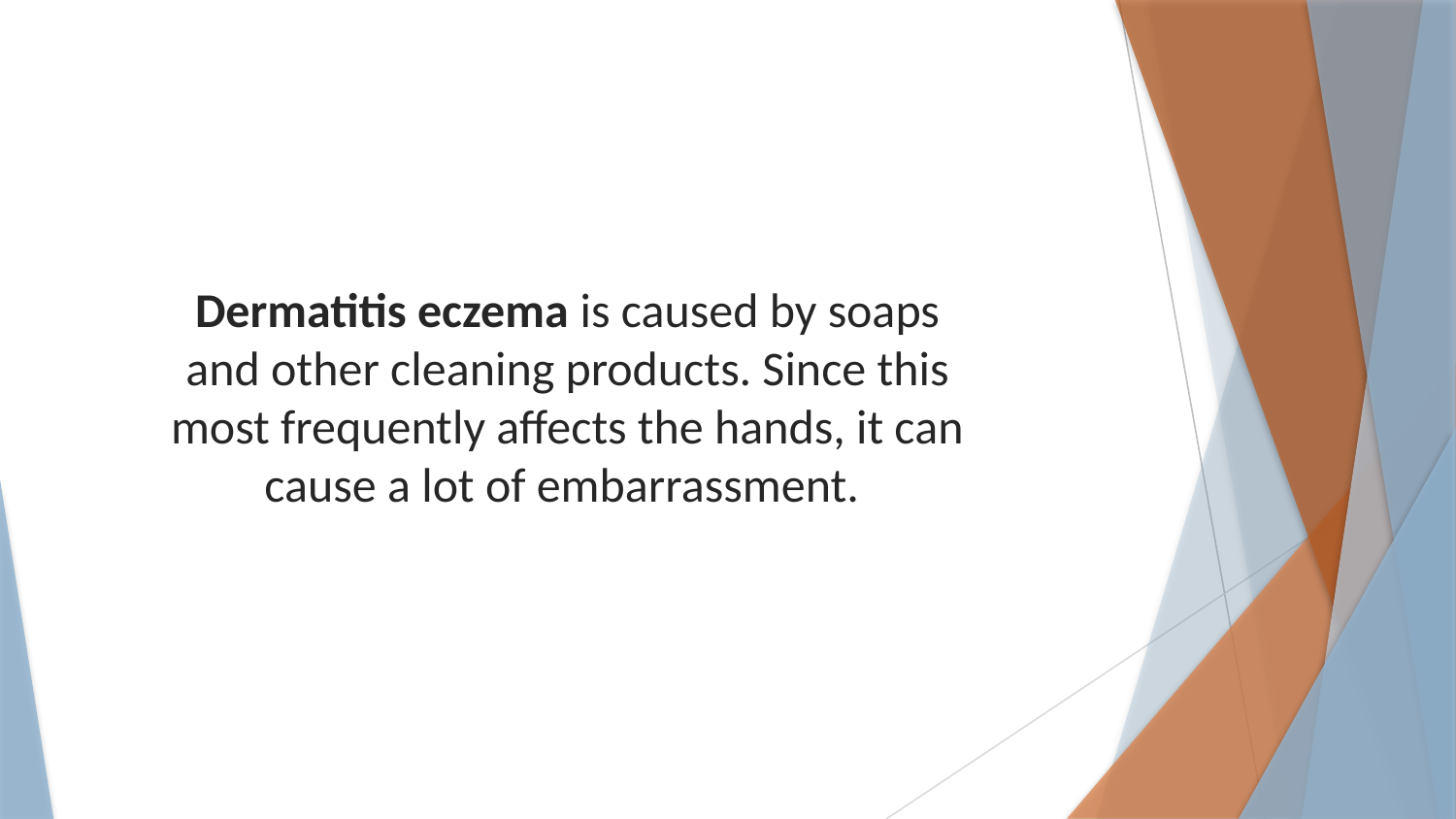

Dermatitis eczema is caused by soaps and other cleaning products. Since this most frequently affects the hands, it can cause a lot of embarrassment.